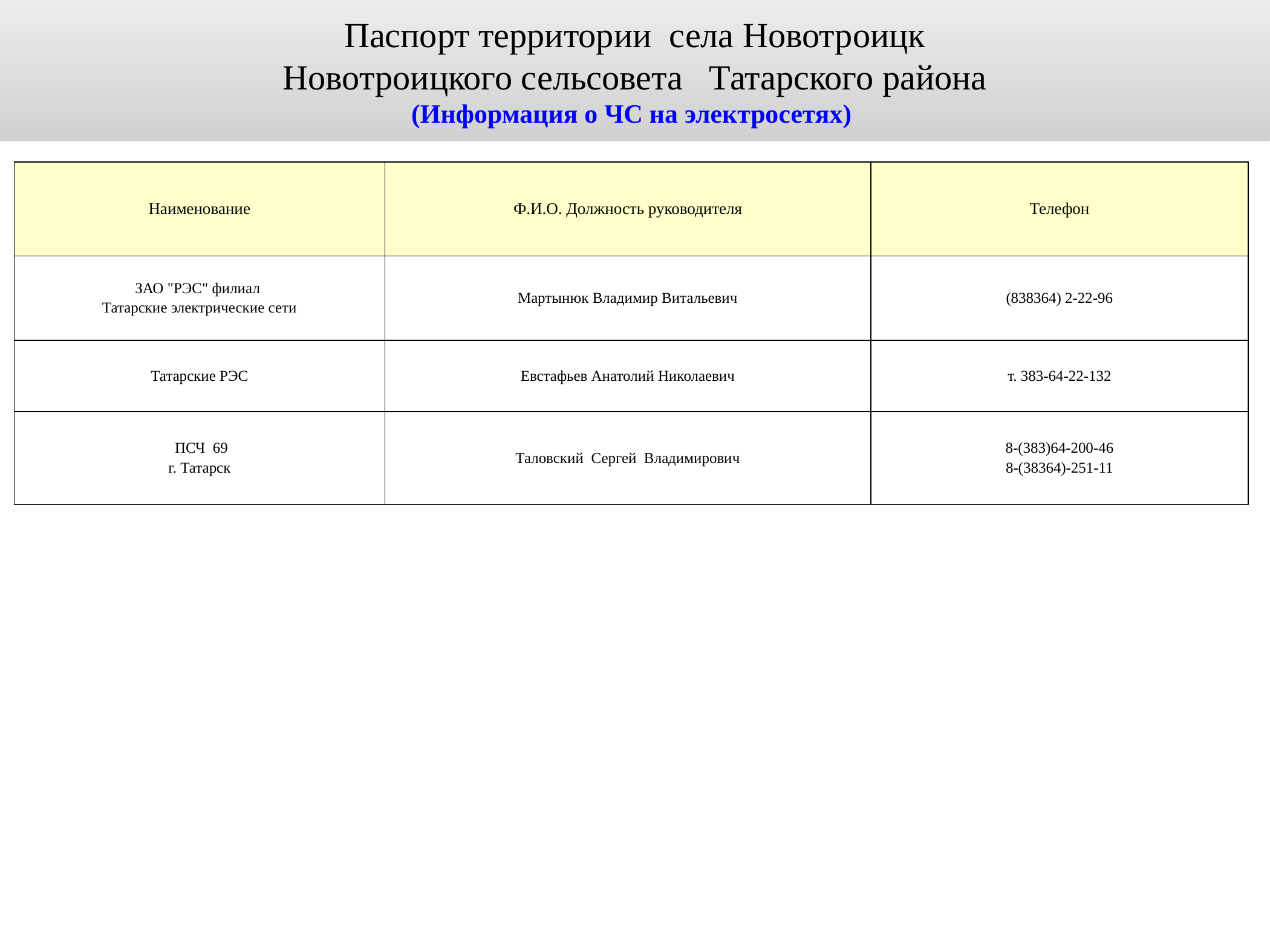

Паспорт территории  села Новотроицк
Новотроицкого сельсовета   Татарского района
(Информация о ЧС на электросетях)
| Наименование | Ф.И.О. Должность руководителя | Телефон |
| --- | --- | --- |
| ЗАО "РЭС" филиал Татарские электрические сети | Мартынюк Владимир Витальевич | (838364) 2-22-96 |
| Татарские РЭС | Евстафьев Анатолий Николаевич | т. 383-64-22-132 |
| ПСЧ 69 г. Татарск | Таловский Сергей Владимирович | 8-(383)64-200-46 8-(38364)-251-11 |